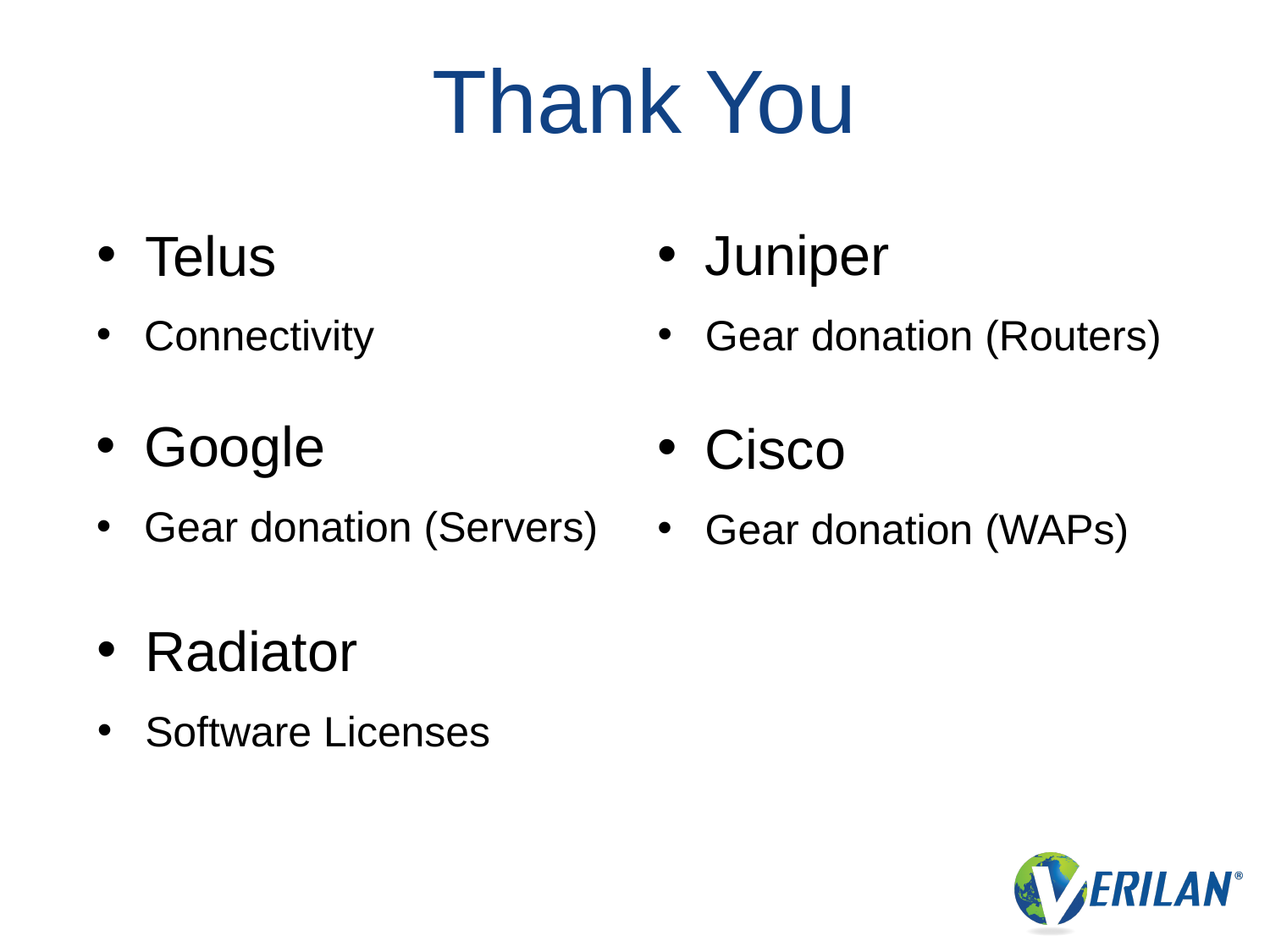

# Thank You
Telus
Juniper
Connectivity
Gear donation (Routers)
Google
Cisco
Gear donation (Servers)
Gear donation (WAPs)
Radiator
Software Licenses